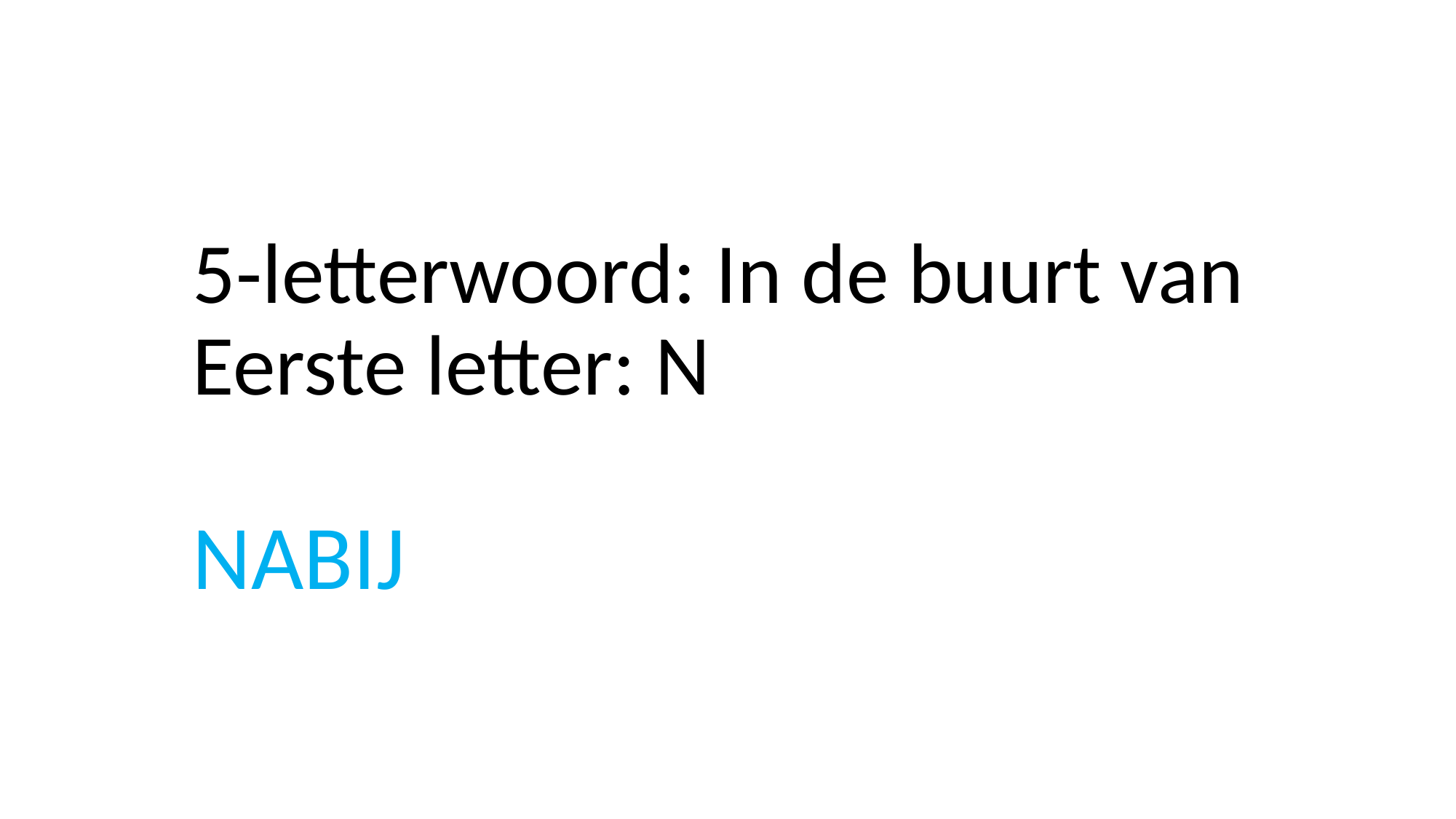

# 5-letterwoord: In de buurt van Eerste letter: N
NABIJ